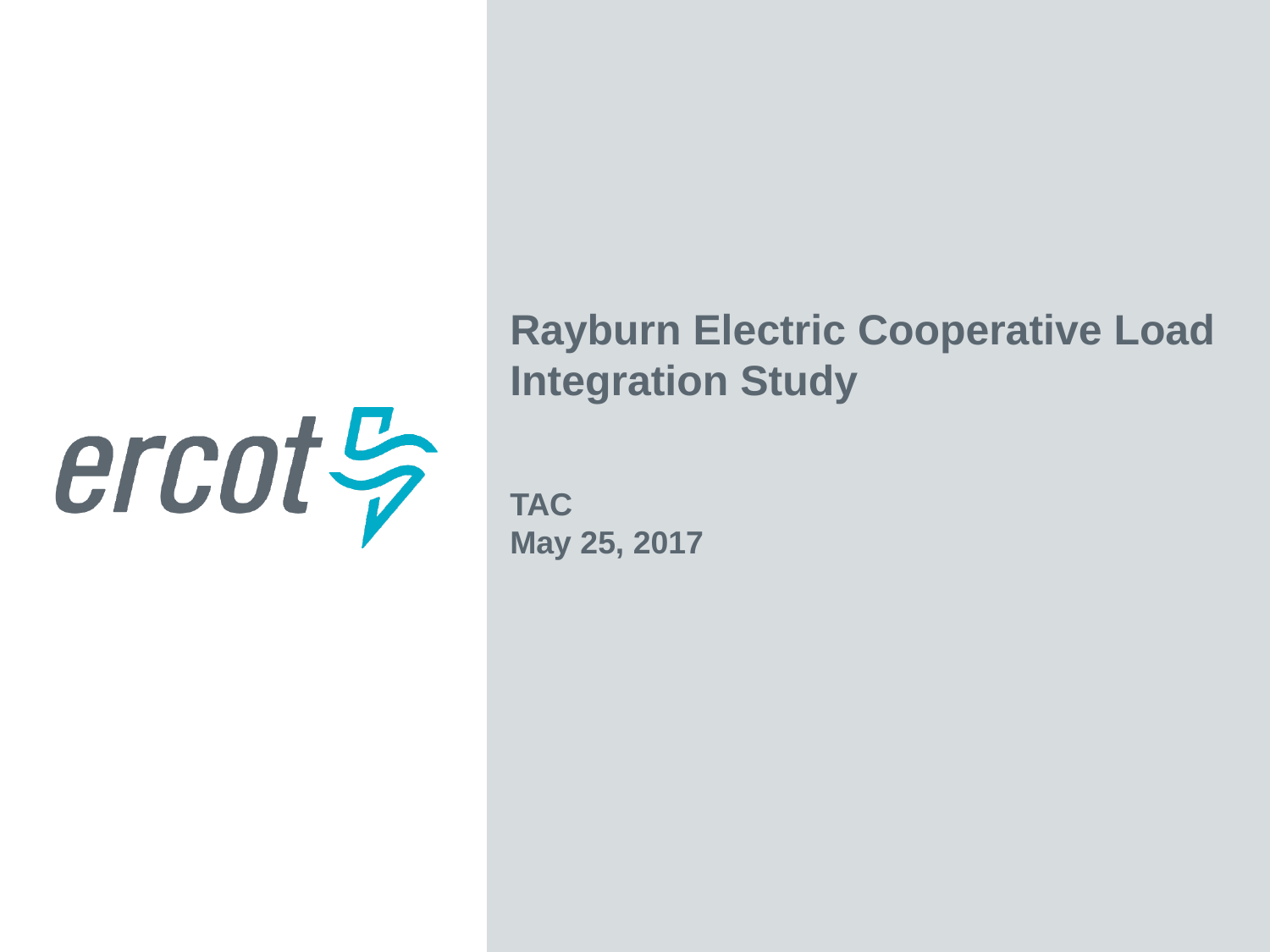

Rayburn Electric Cooperative Load Integration Study

TAC
May 25, 2017